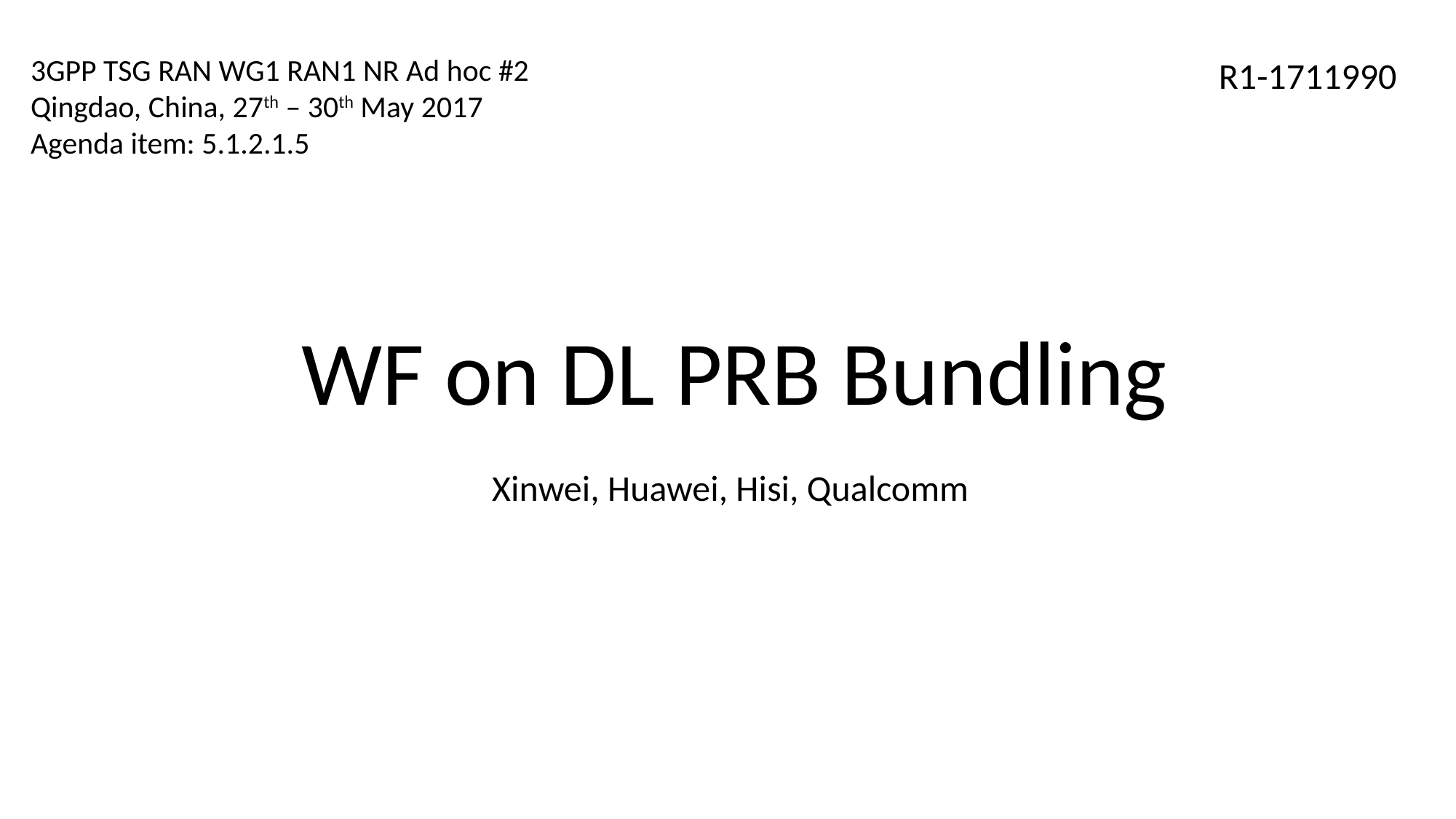

3GPP TSG RAN WG1 RAN1 NR Ad hoc #2
Qingdao, China, 27th – 30th May 2017
Agenda item: 5.1.2.1.5
R1-1711990
WF on DL PRB Bundling
Xinwei, Huawei, Hisi, Qualcomm